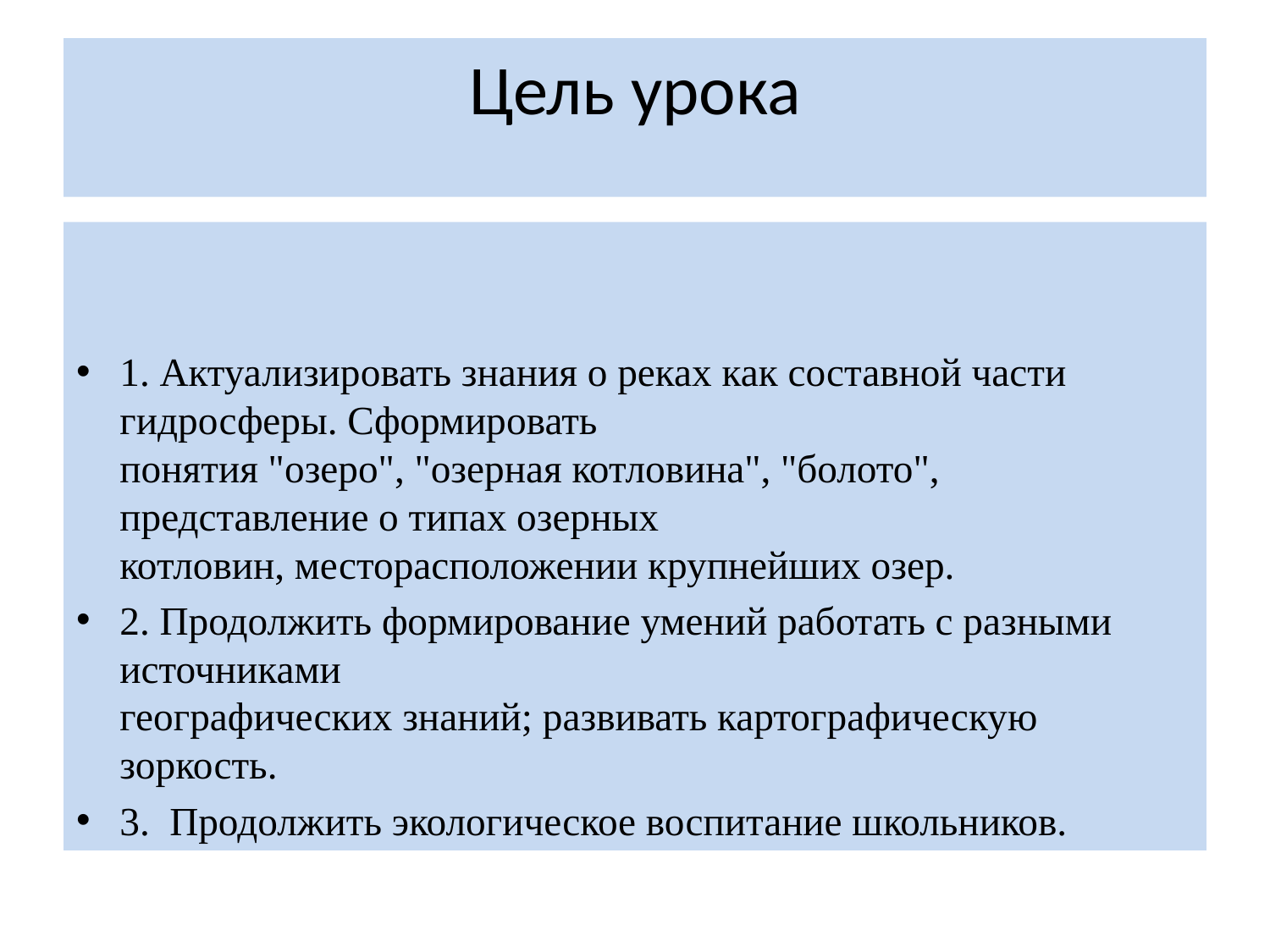

# Цель урока

1. Актуализировать знания о реках как составной части гидросферы. Сформировать
понятия "озеро", "озерная котловина", "болото", представление о типах озерных
котловин, месторасположении крупнейших озер.
2. Продолжить формирование умений работать с разными источниками
географических знаний; развивать картографическую зоркость.
3.  Продолжить экологическое воспитание школьников.